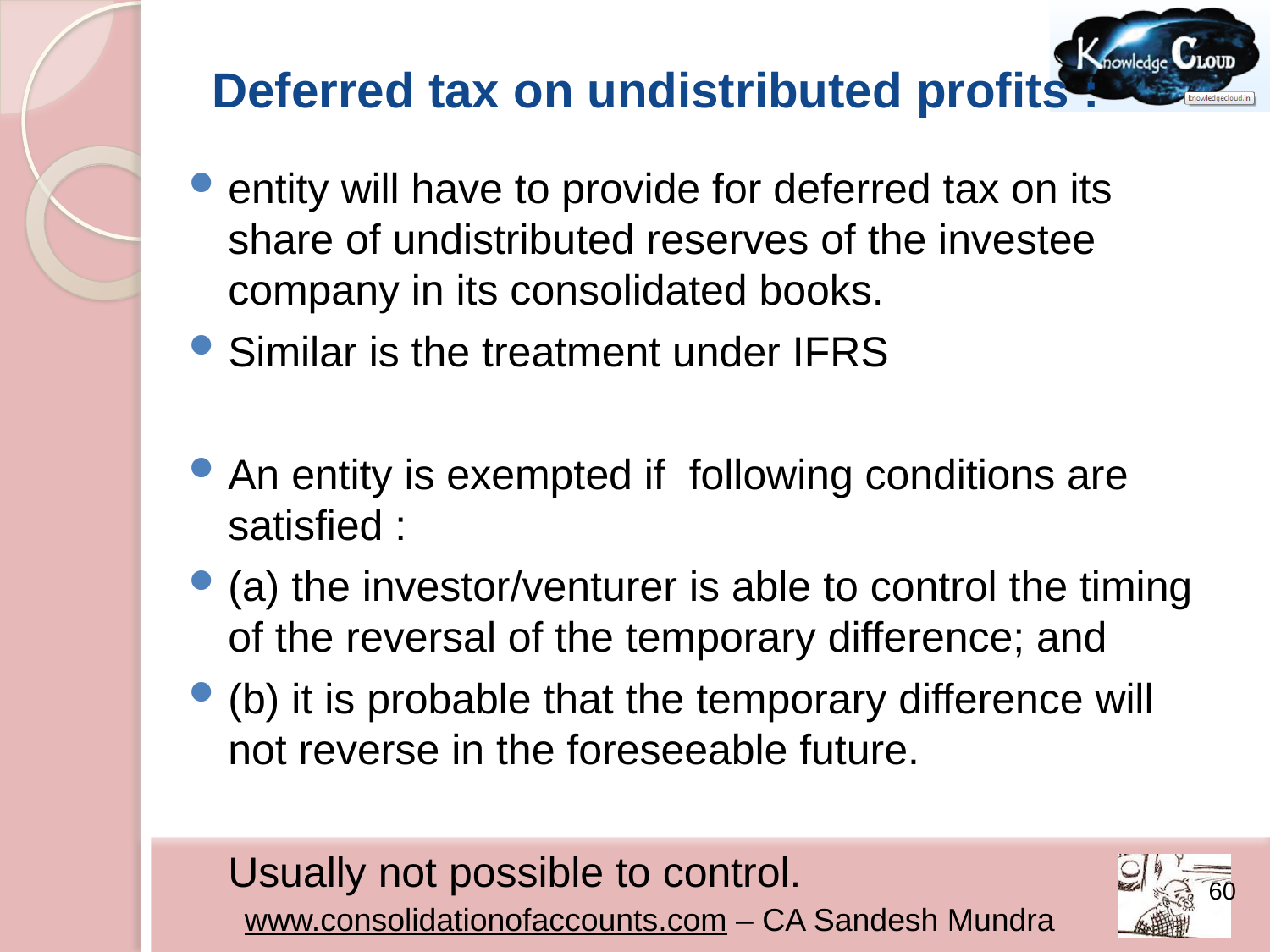

# Deferred tax on undistributed profits :
entity will have to provide for deferred tax on its share of undistributed reserves of the investee company in its consolidated books.
Similar is the treatment under IFRS

An entity is exempted if  following conditions are satisfied :
(a) the investor/venturer is able to control the timing of the reversal of the temporary difference; and
(b) it is probable that the temporary difference will not reverse in the foreseeable future.

	Usually not possible to control.
60